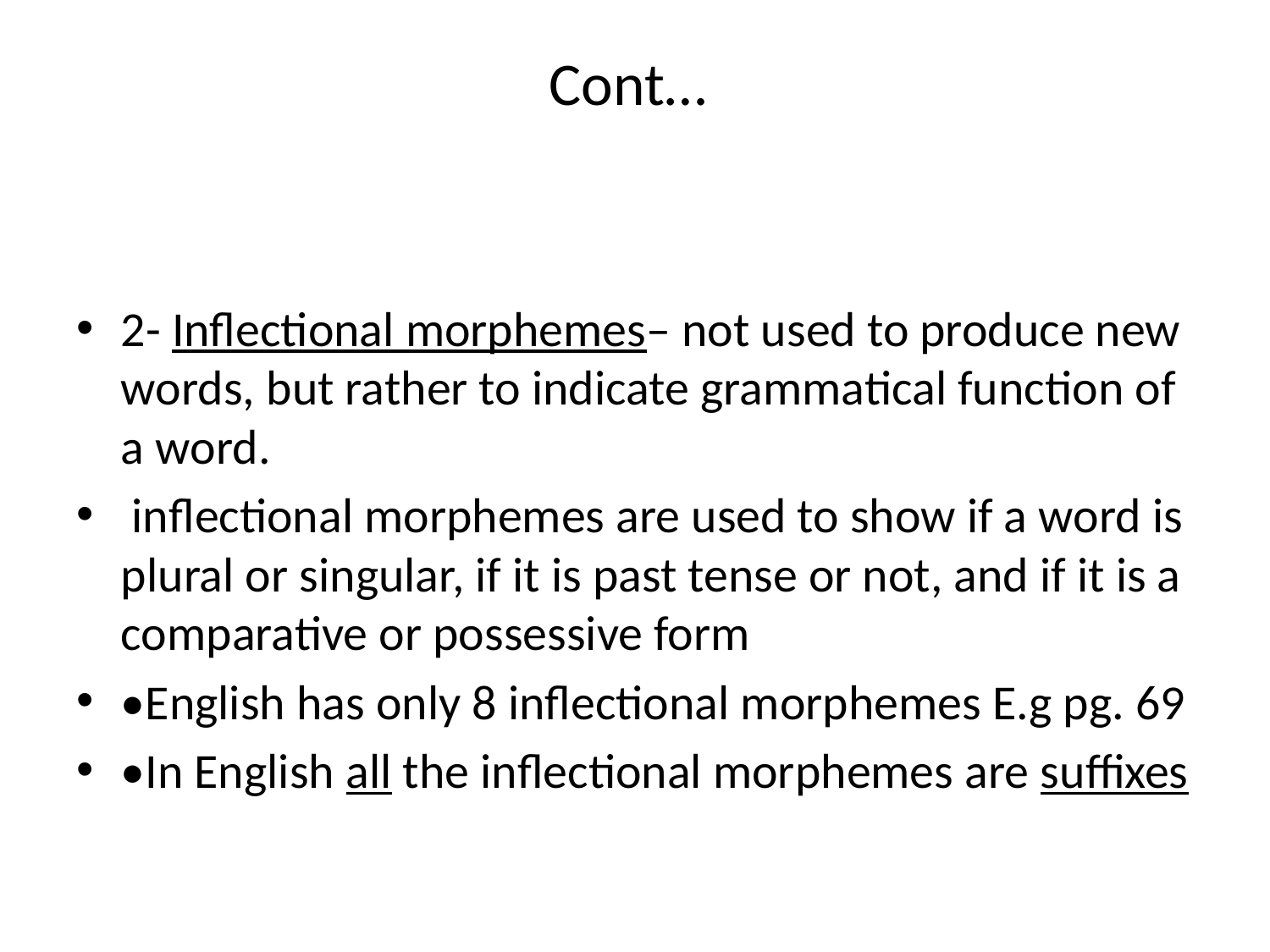

# Cont…

2- Inflectional morphemes– not used to produce new words, but rather to indicate grammatical function of a word.
 inflectional morphemes are used to show if a word is plural or singular, if it is past tense or not, and if it is a comparative or possessive form
•English has only 8 inflectional morphemes E.g pg. 69
•In English all the inflectional morphemes are suffixes